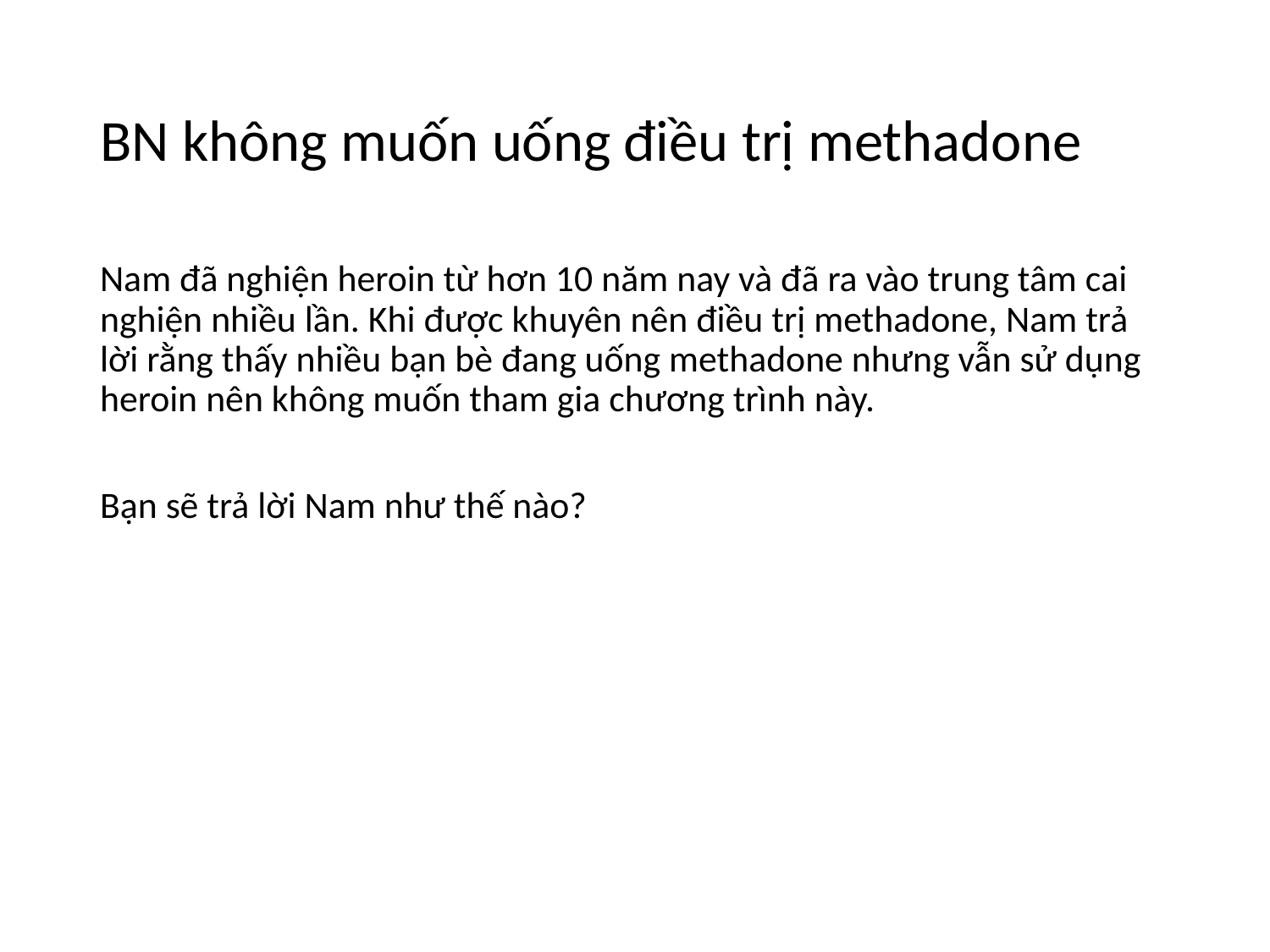

# BN không muốn uống điều trị methadone
Nam đã nghiện heroin từ hơn 10 năm nay và đã ra vào trung tâm cai nghiện nhiều lần. Khi được khuyên nên điều trị methadone, Nam trả lời rằng thấy nhiều bạn bè đang uống methadone nhưng vẫn sử dụng heroin nên không muốn tham gia chương trình này.

Bạn sẽ trả lời Nam như thế nào?